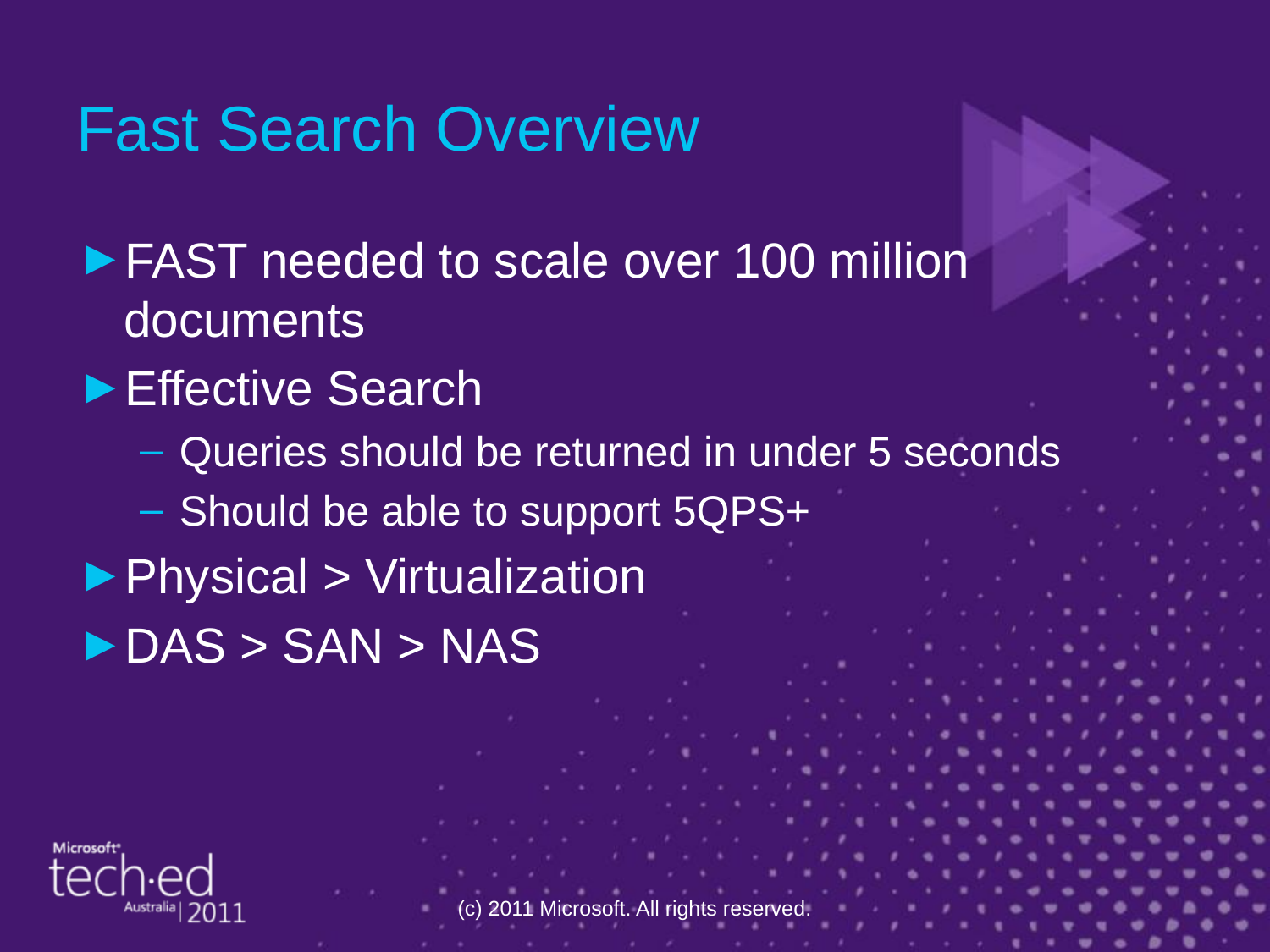

# Fast Search Overview
FAST needed to scale over 100 million documents
Effective Search
Queries should be returned in under 5 seconds
Should be able to support 5QPS+
Physical > Virtualization
DAS > SAN > NAS

(c) 2011 Microsoft. All rights reserved.